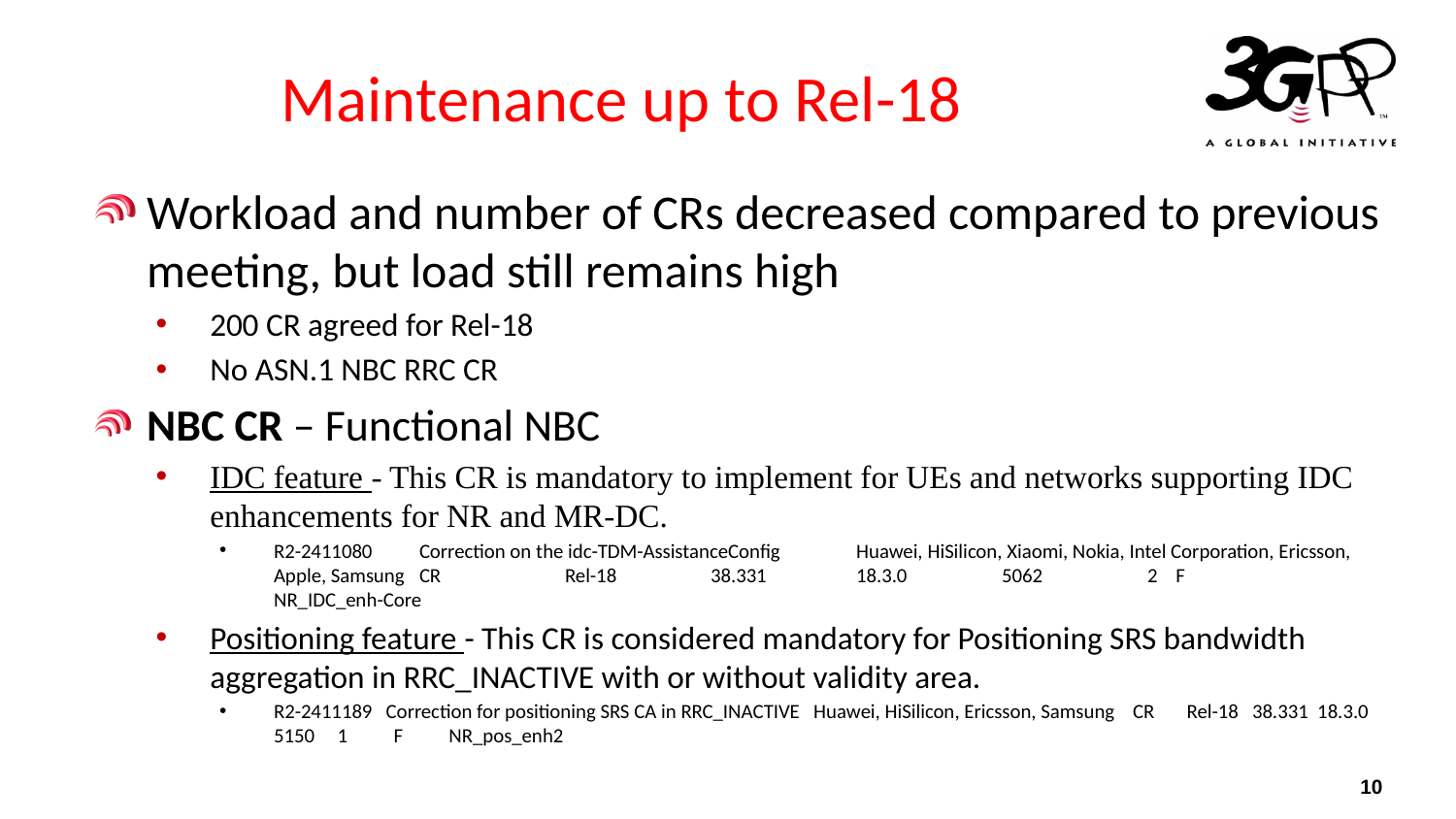

# Maintenance up to Rel-18
Workload and number of CRs decreased compared to previous meeting, but load still remains high
200 CR agreed for Rel-18
No ASN.1 NBC RRC CR
NBC CR – Functional NBC
IDC feature - This CR is mandatory to implement for UEs and networks supporting IDC enhancements for NR and MR-DC.
R2-2411080	Correction on the idc-TDM-AssistanceConfig	Huawei, HiSilicon, Xiaomi, Nokia, Intel Corporation, Ericsson, Apple, Samsung	CR	Rel-18	38.331	18.3.0	5062	2    F	NR_IDC_enh-Core
Positioning feature - This CR is considered mandatory for Positioning SRS bandwidth aggregation in RRC_INACTIVE with or without validity area.
R2-2411189   Correction for positioning SRS CA in RRC_INACTIVE   Huawei, HiSilicon, Ericsson, Samsung    CR       Rel-18   38.331  18.3.0   5150     1          F          NR_pos_enh2